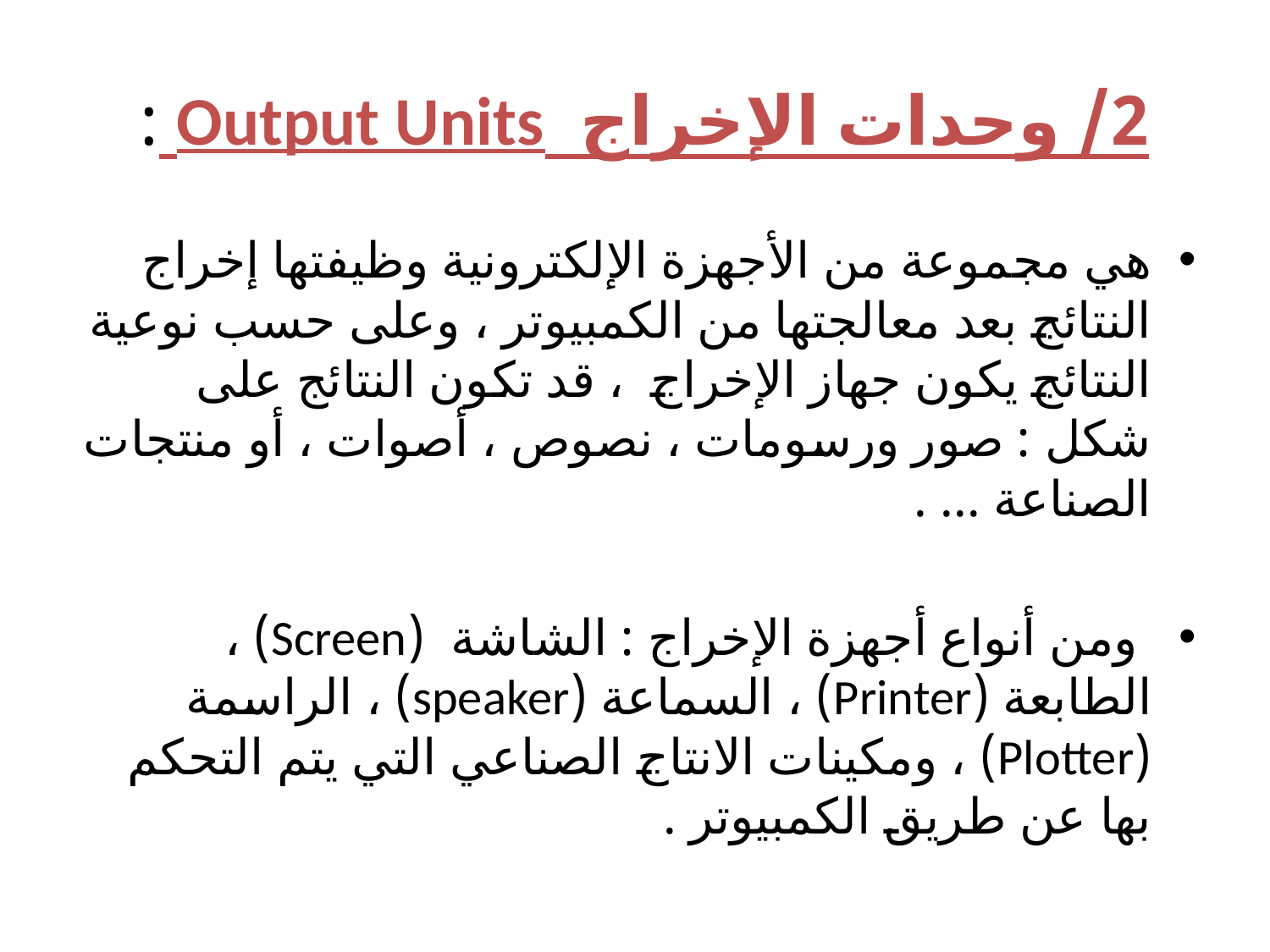

# 2/ وحدات الإخراج  Output Units :
هي مجموعة من الأجهزة الإلكترونية وظيفتها إخراج النتائج بعد معالجتها من الكمبيوتر ، وعلى حسب نوعية النتائج يكون جهاز الإخراج  ، قد تكون النتائج على شكل : صور ورسومات ، نصوص ، أصوات ، أو منتجات الصناعة ... .

 ومن أنواع أجهزة الإخراج : الشاشة  (Screen) ، الطابعة (Printer) ، السماعة (speaker) ، الراسمة (Plotter) ، ومكينات الانتاج الصناعي التي يتم التحكم بها عن طريق الكمبيوتر .